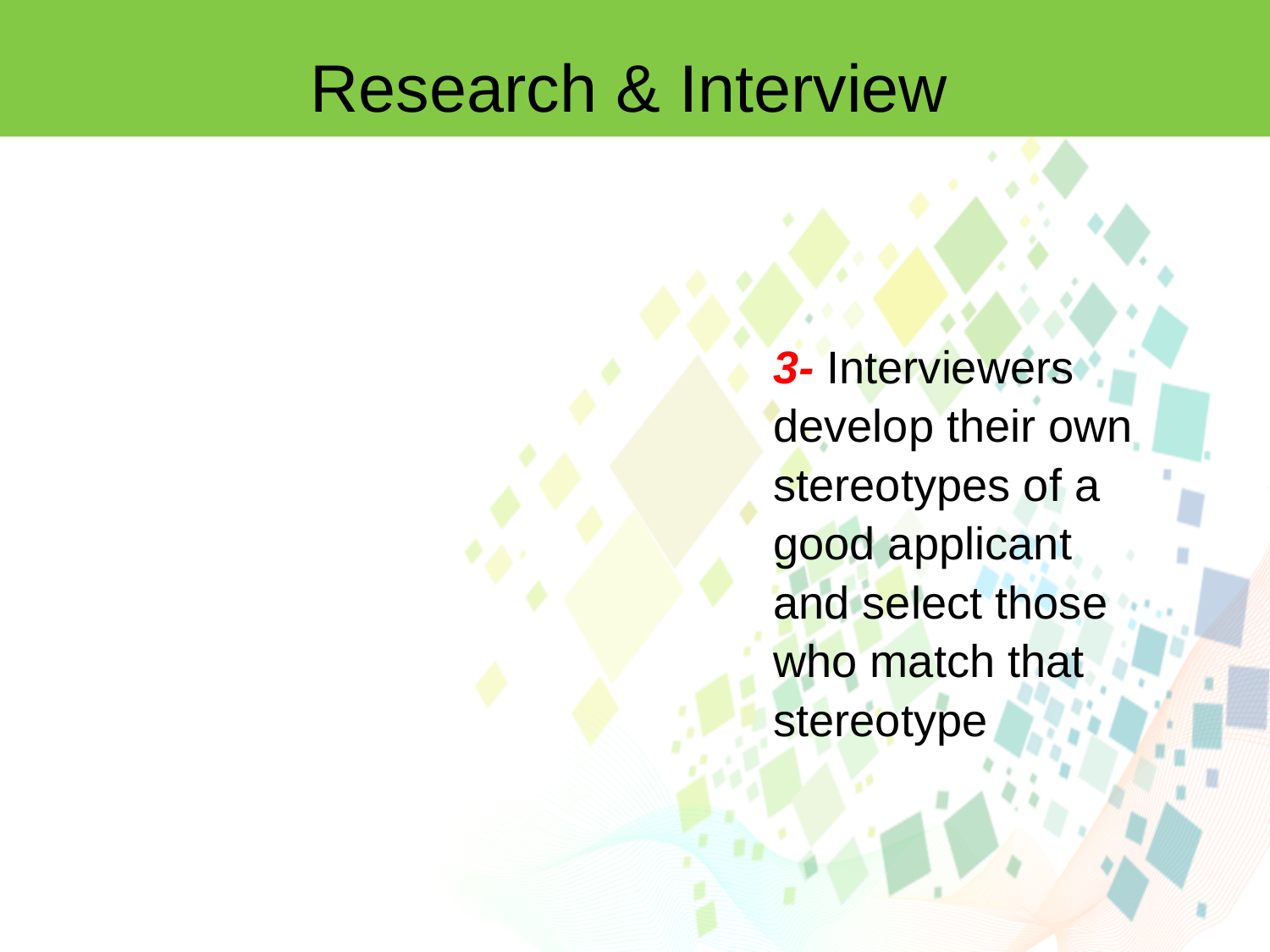

Research & Interview
3- Interviewers develop their own stereotypes of a good applicant and select those who match that stereotype